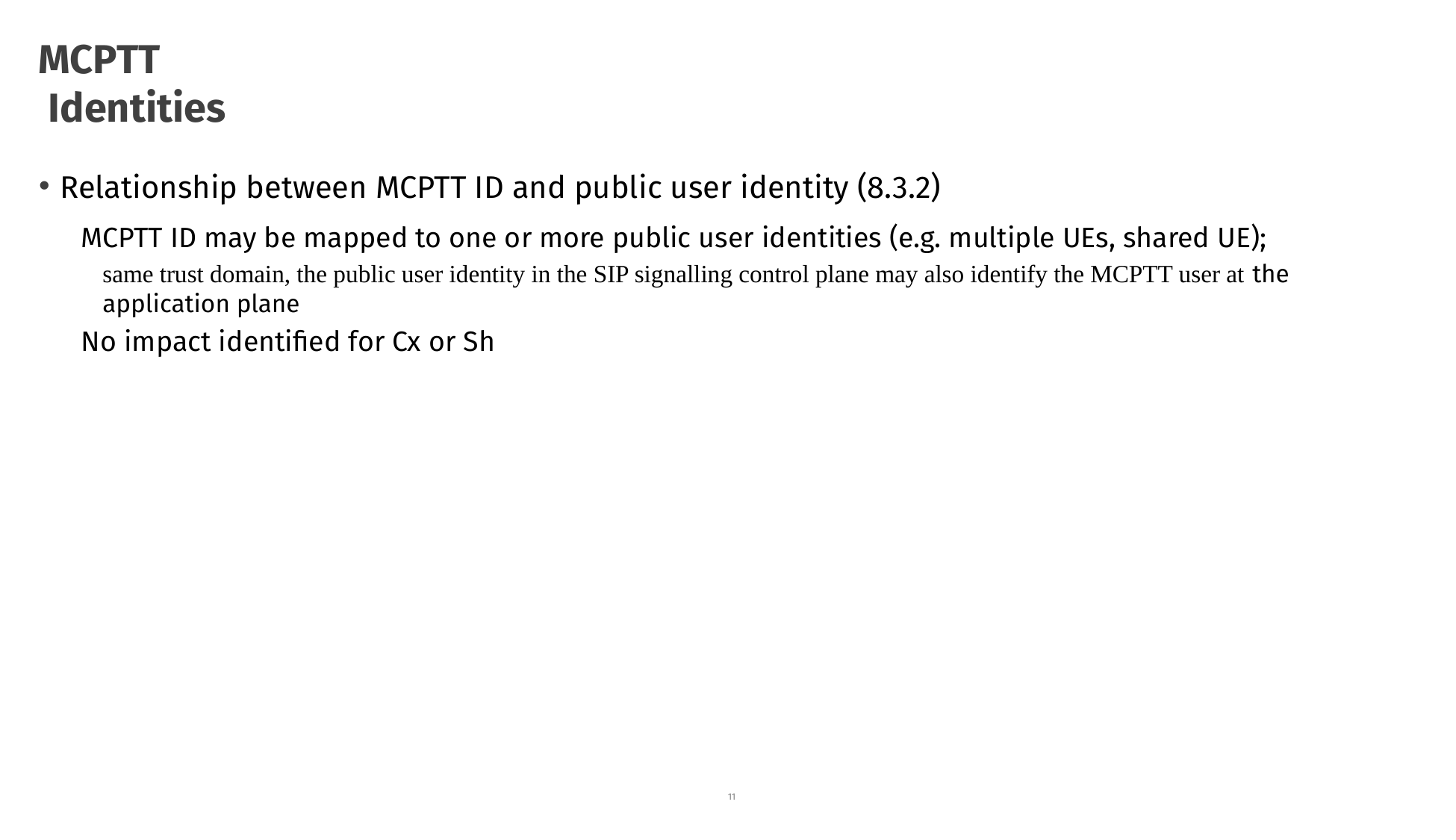

# MCPTT Identities
Relationship between MCPTT ID and public user identity (8.3.2)
MCPTT ID may be mapped to one or more public user identities (e.g. multiple UEs, shared UE);
same trust domain, the public user identity in the SIP signalling control plane may also identify the MCPTT user at the application plane
No impact identified for Cx or Sh